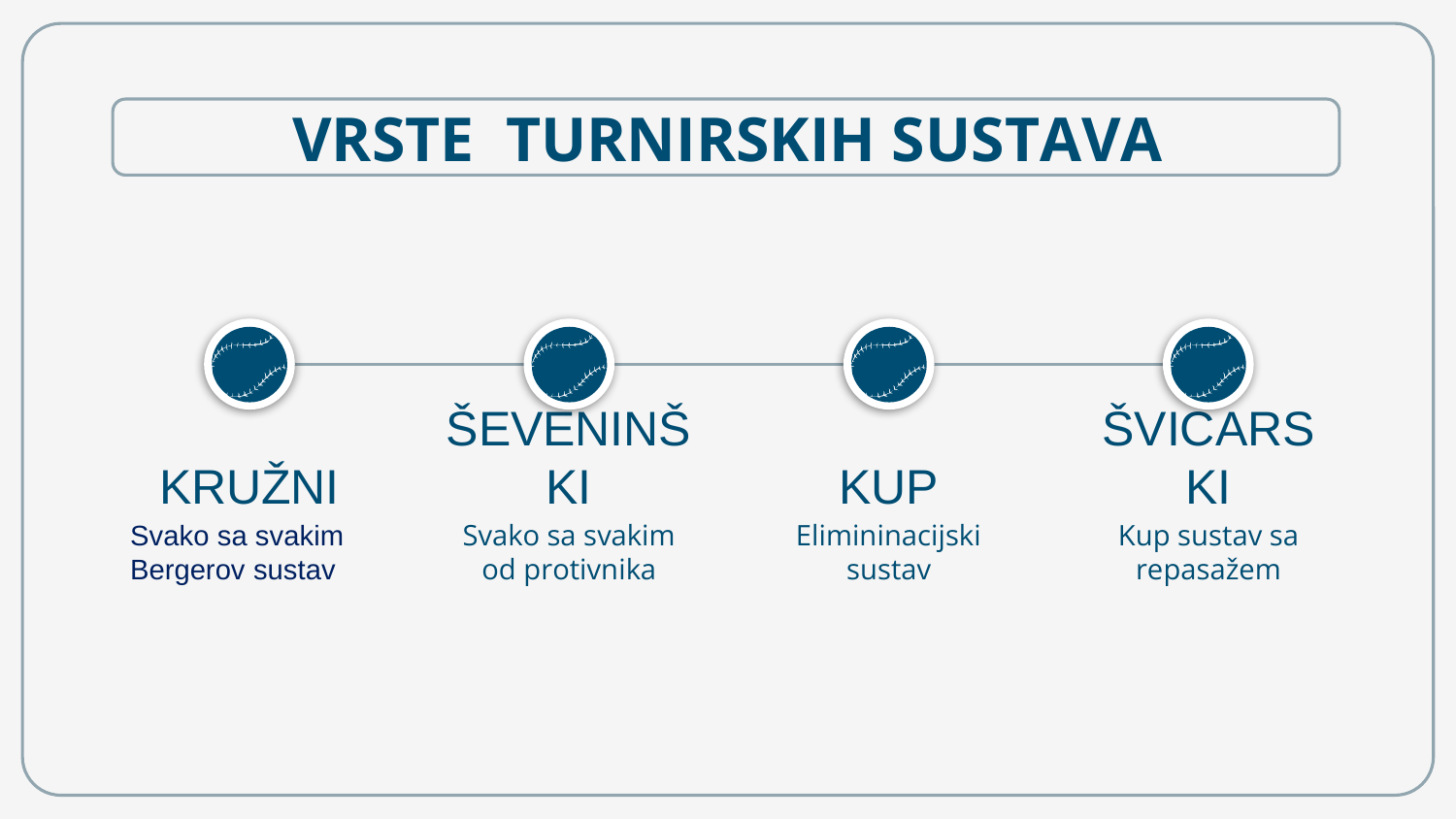

# VRSTE  TURNIRSKIH SUSTAVA

KRUŽNI
ŠEVENINŠKI
KUP
ŠVICARSKI
Svako sa svakim
Bergerov sustav
Svako sa svakim od protivnika
Elimininacijski sustav
Kup sustav sa repasažem